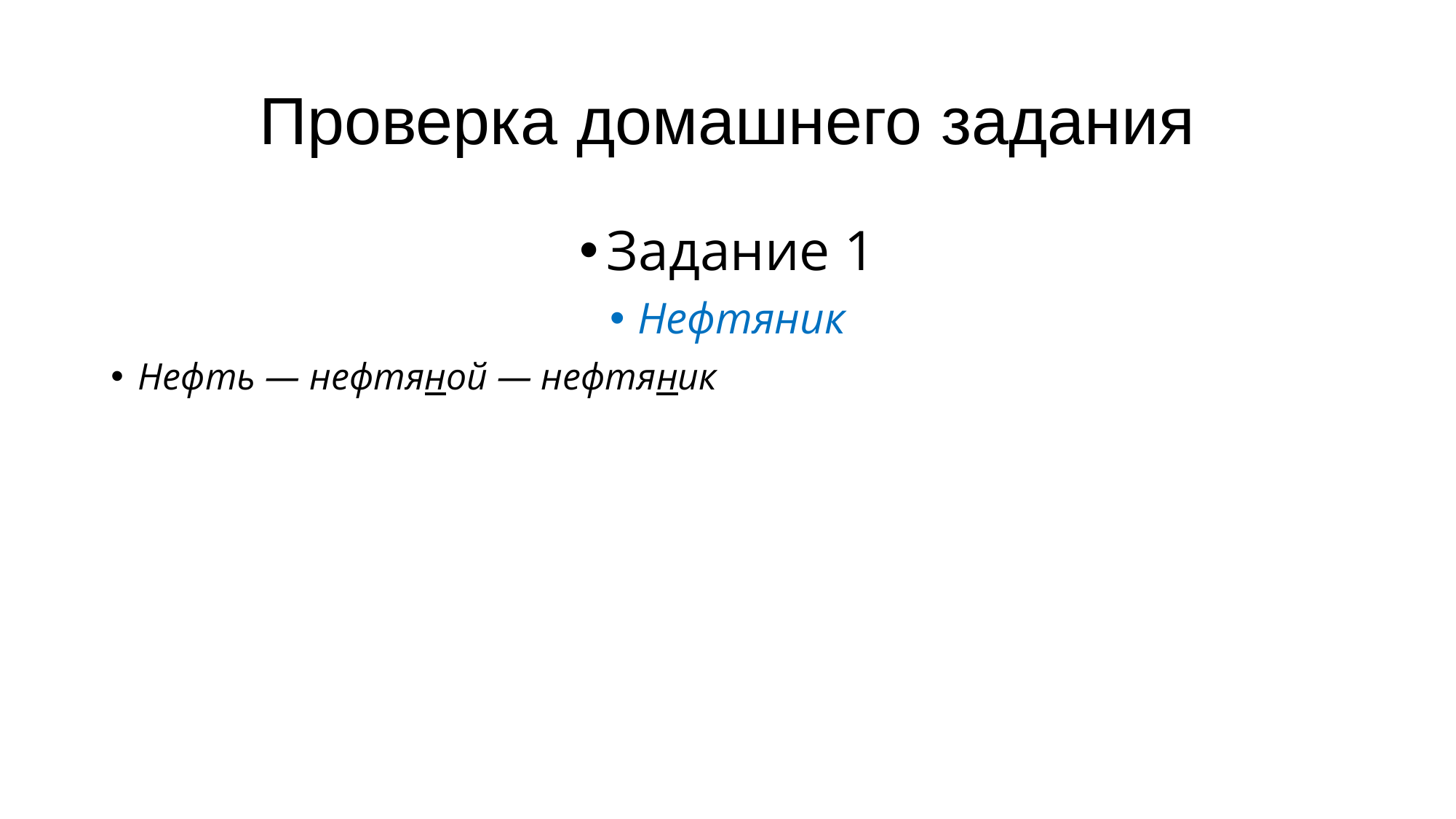

# Проверка домашнего задания
Задание 1
Нефтяник
Нефть — нефтяной — нефтяник